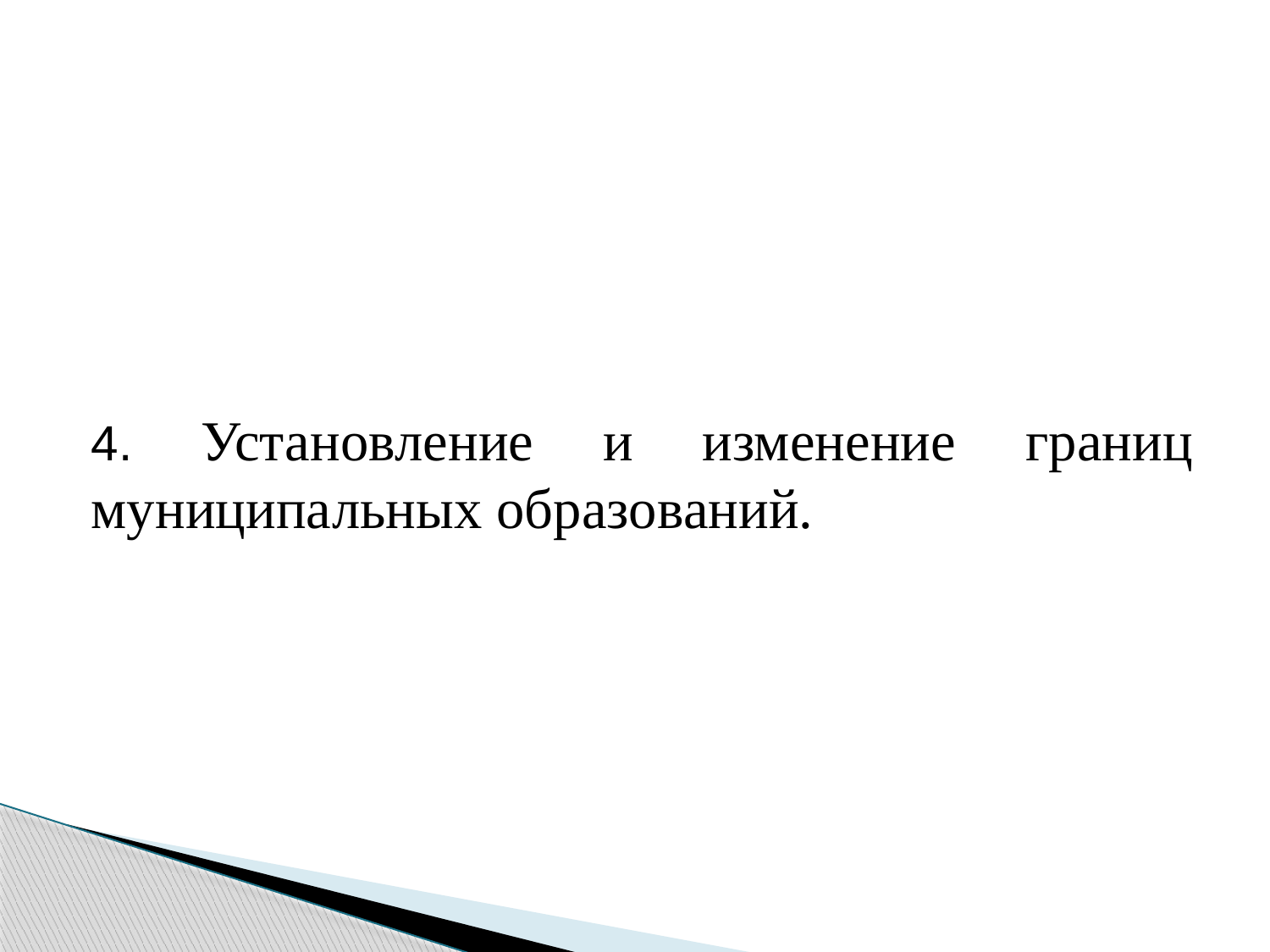

#

4. Установление и изменение границ муниципальных образований.